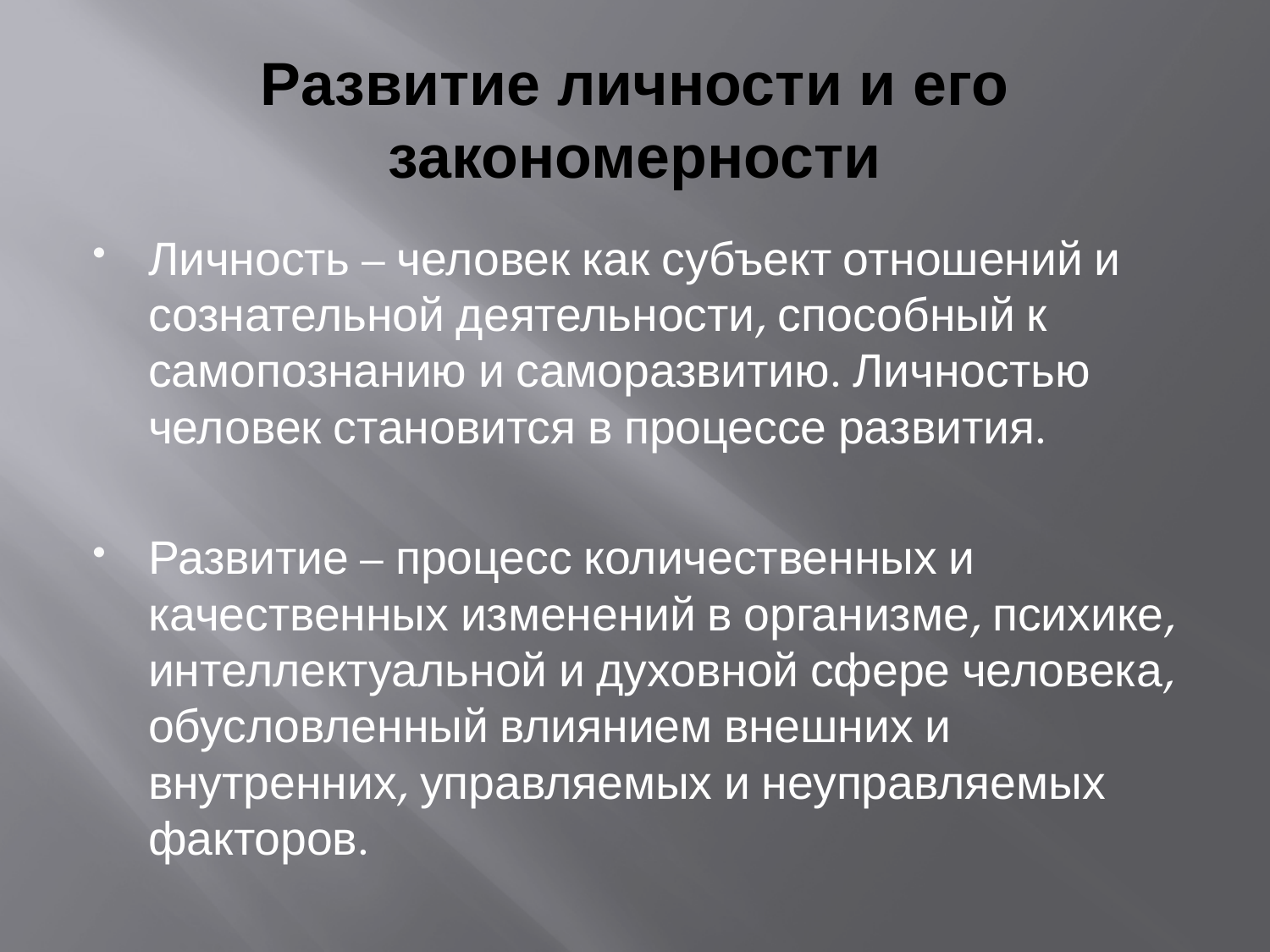

# Развитие личности и его закономерности
Личность – человек как субъект отношений и сознательной деятельности, способный к самопознанию и саморазвитию. Личностью человек становится в процессе развития.

Развитие – процесс количественных и качественных изменений в организме, психике, интеллектуальной и духовной сфере человека, обусловленный влиянием внешних и внутренних, управляемых и неуправляемых факторов.